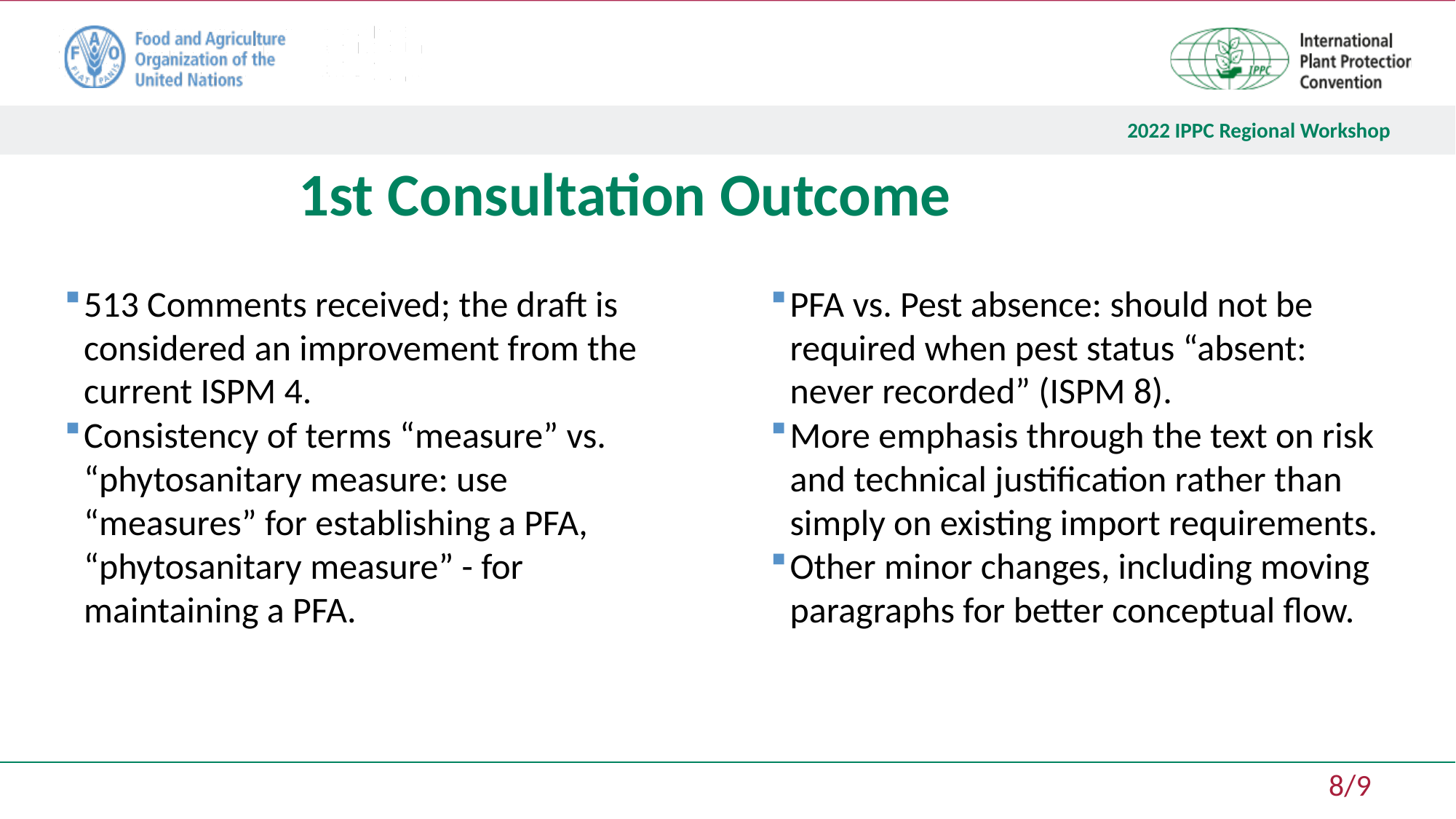

# 1st Consultation Outcome

513 Comments received; the draft is considered an improvement from the current ISPM 4.
Consistency of terms “measure” vs. “phytosanitary measure: use “measures” for establishing a PFA, “phytosanitary measure” - for maintaining a PFA.

PFA vs. Pest absence: should not be required when pest status “absent: never recorded” (ISPM 8).
More emphasis through the text on risk and technical justification rather than simply on existing import requirements.
Other minor changes, including moving paragraphs for better conceptual flow.